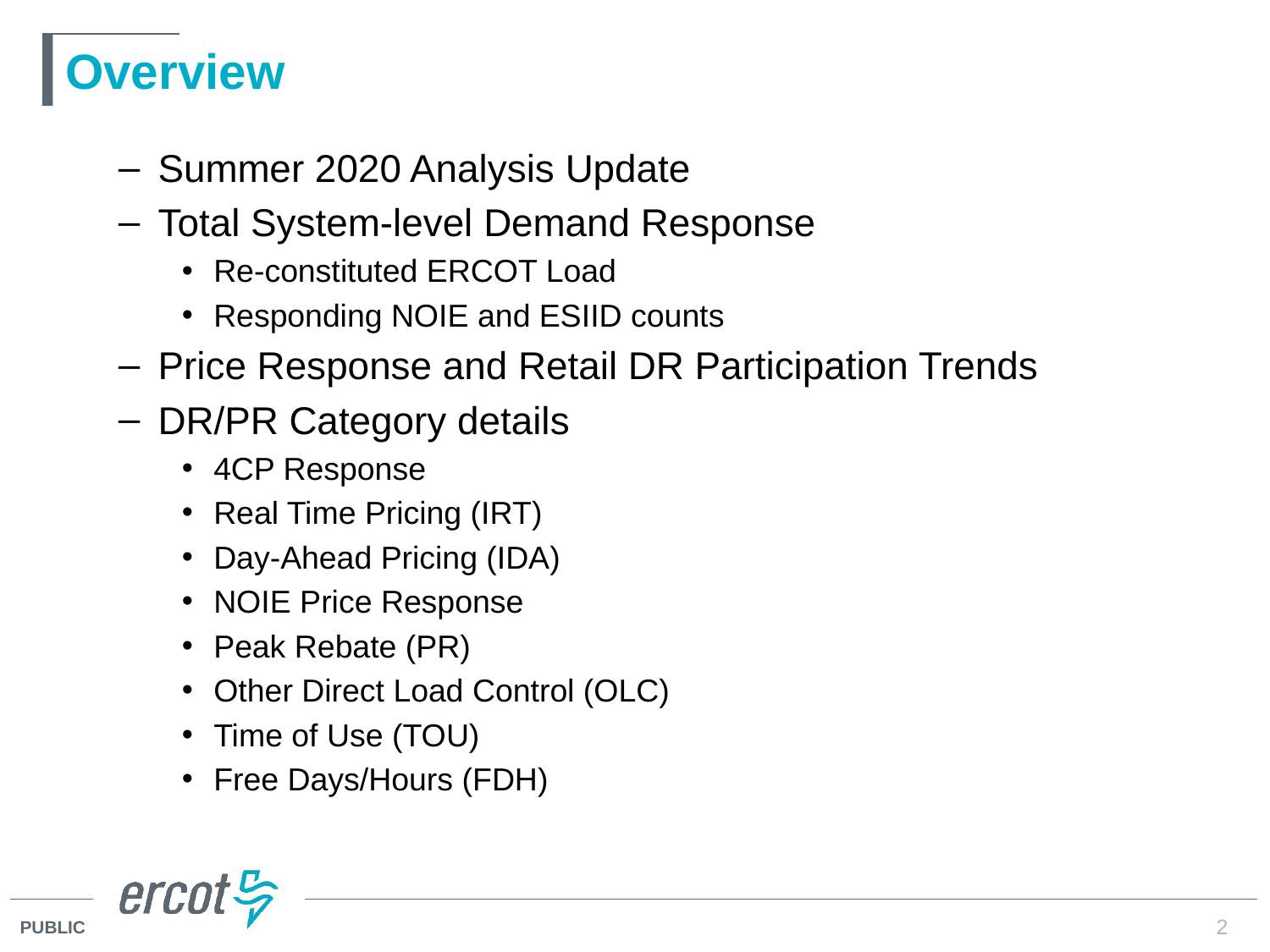

# Overview
Summer 2020 Analysis Update
Total System-level Demand Response
Re-constituted ERCOT Load
Responding NOIE and ESIID counts
Price Response and Retail DR Participation Trends
DR/PR Category details
4CP Response
Real Time Pricing (IRT)
Day-Ahead Pricing (IDA)
NOIE Price Response
Peak Rebate (PR)
Other Direct Load Control (OLC)
Time of Use (TOU)
Free Days/Hours (FDH)
2